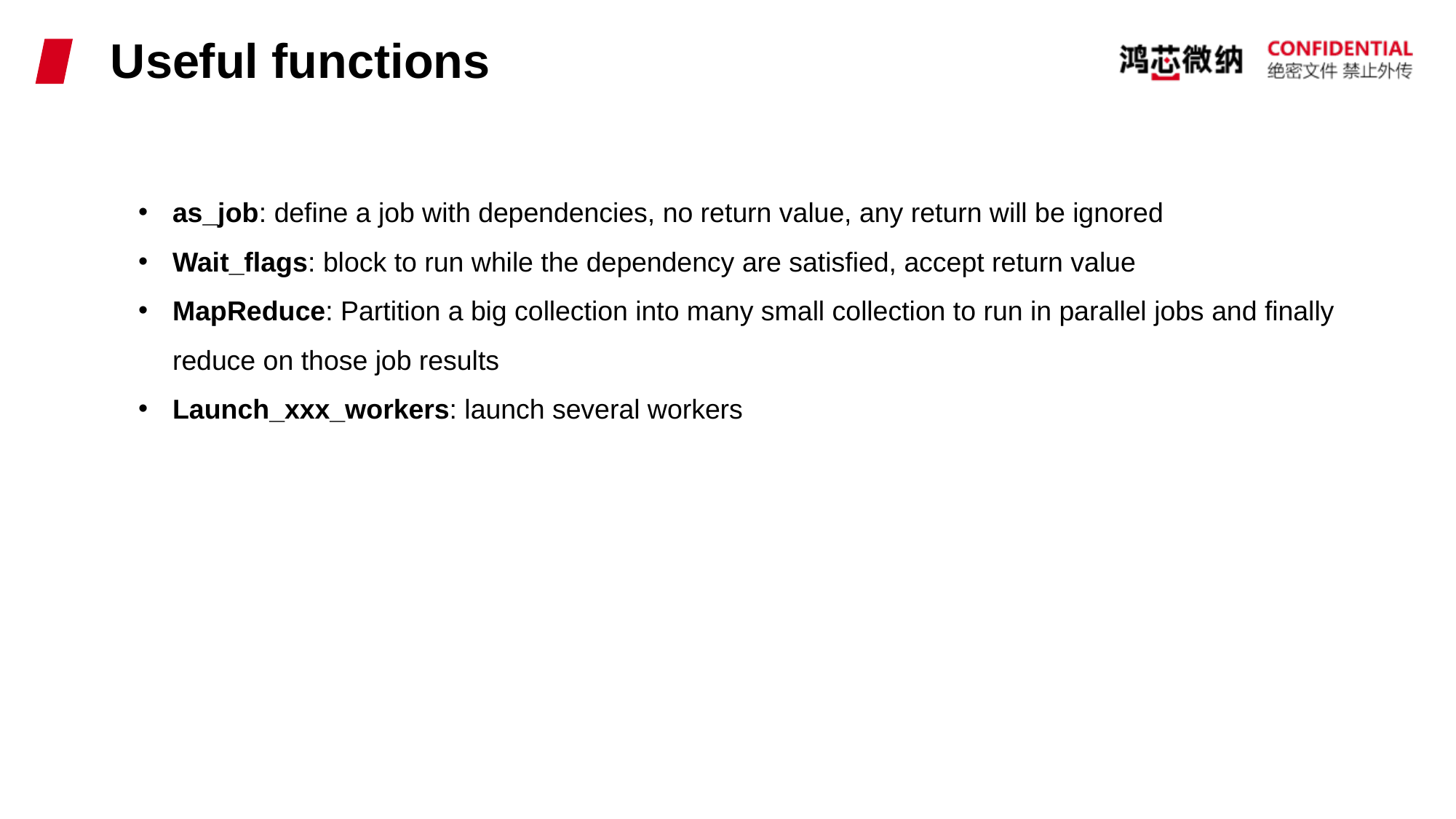

# Useful functions
as_job: define a job with dependencies, no return value, any return will be ignored
Wait_flags: block to run while the dependency are satisfied, accept return value
MapReduce: Partition a big collection into many small collection to run in parallel jobs and finally reduce on those job results
Launch_xxx_workers: launch several workers